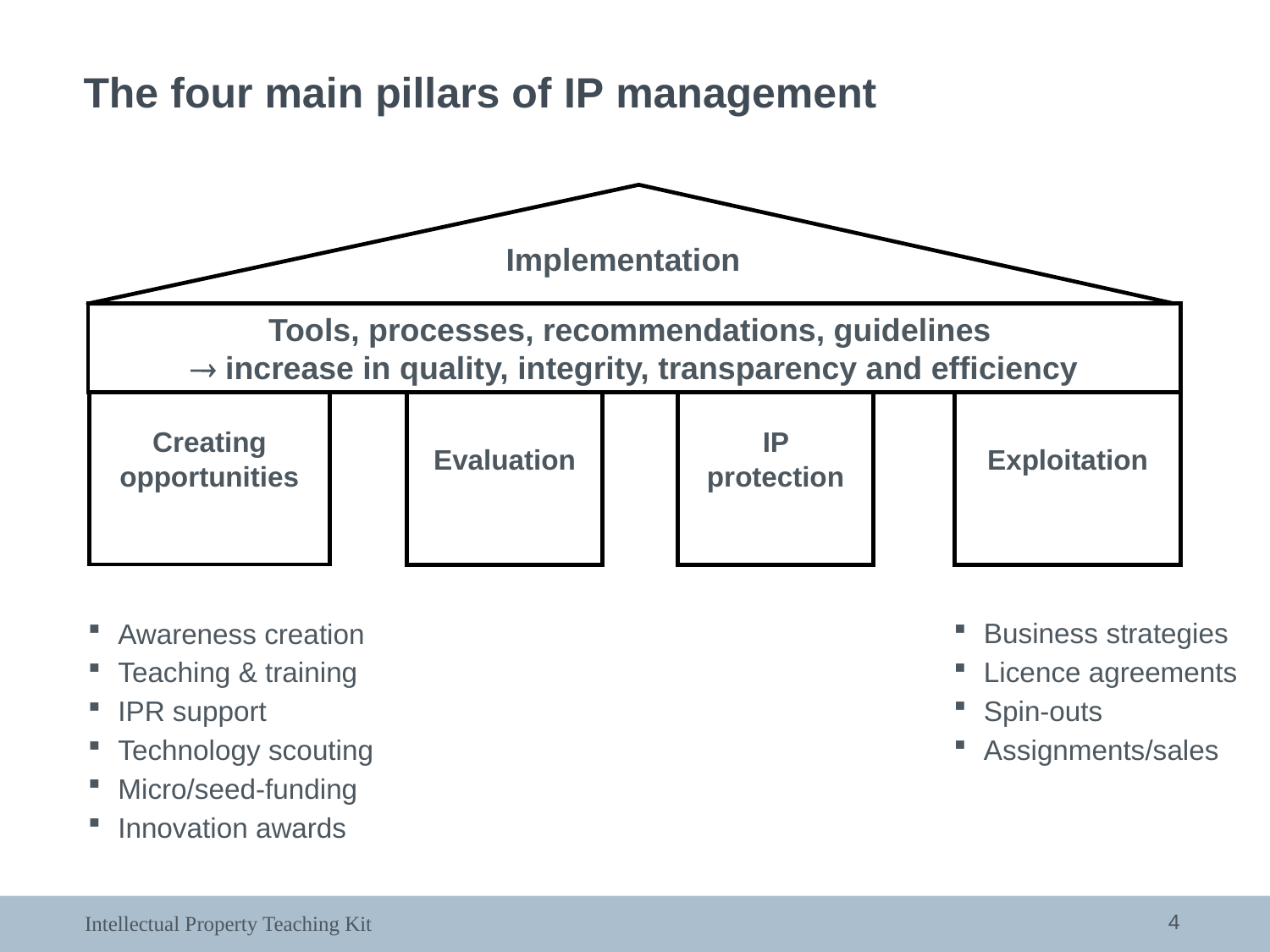

# The four main pillars of IP management

Implementation
Tools, processes, recommendations, guidelines
→ increase in quality, integrity, transparency and efficiency

Creating opportunities

Evaluation

IP protection

Exploitation

Business strategies
Licence agreements
Spin-outs
Assignments/sales
Awareness creation
Teaching & training
IPR support
Technology scouting
Micro/seed-funding
Innovation awards
4
Intellectual Property Teaching Kit